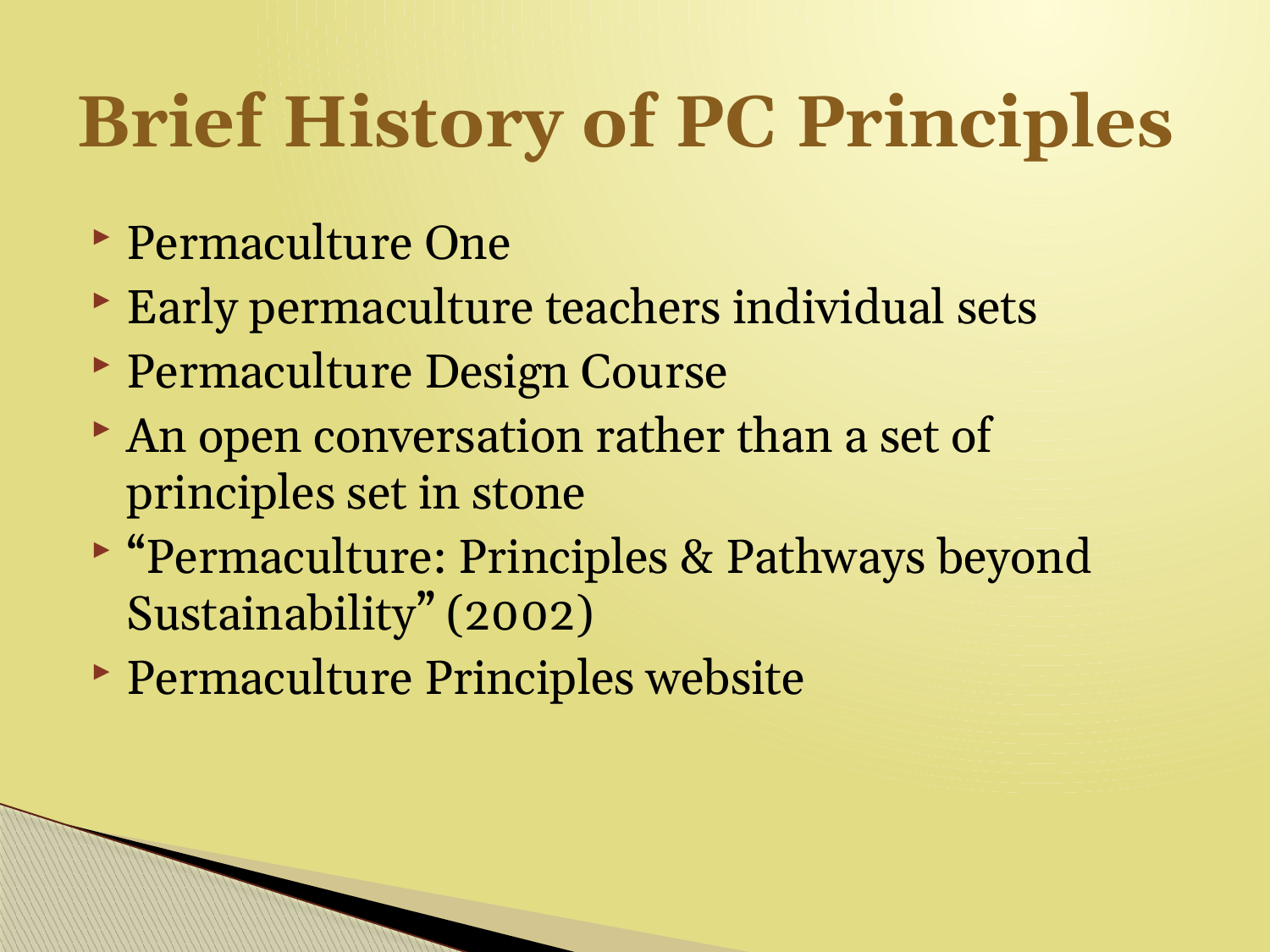

# Brief History of PC Principles
Permaculture One
Early permaculture teachers individual sets
Permaculture Design Course
An open conversation rather than a set of principles set in stone
“Permaculture: Principles & Pathways beyond Sustainability” (2002)
Permaculture Principles website